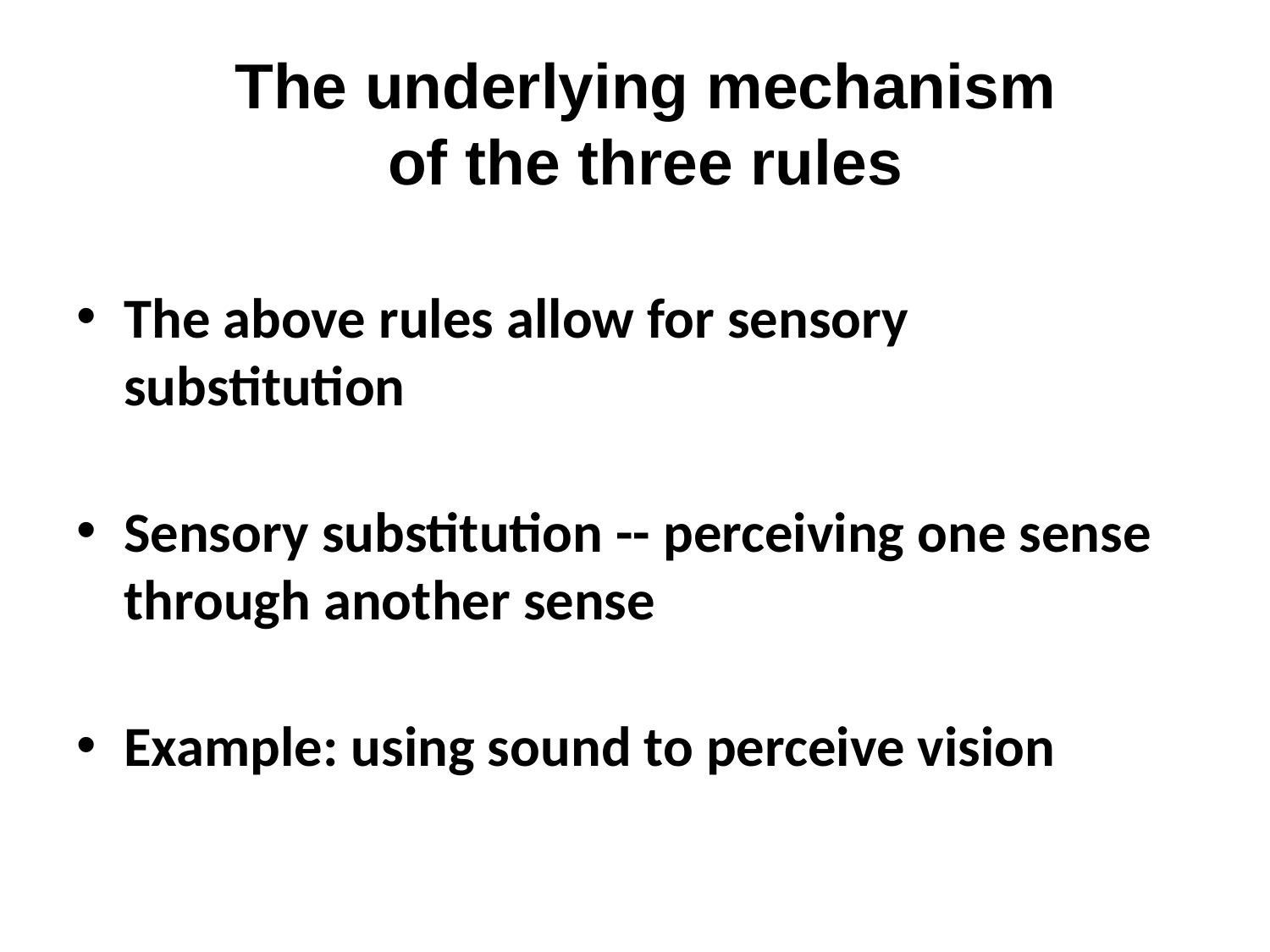

The underlying mechanism
of the three rules
The above rules allow for sensory substitution
Sensory substitution -- perceiving one sense
through another sense
Example: using sound to perceive vision